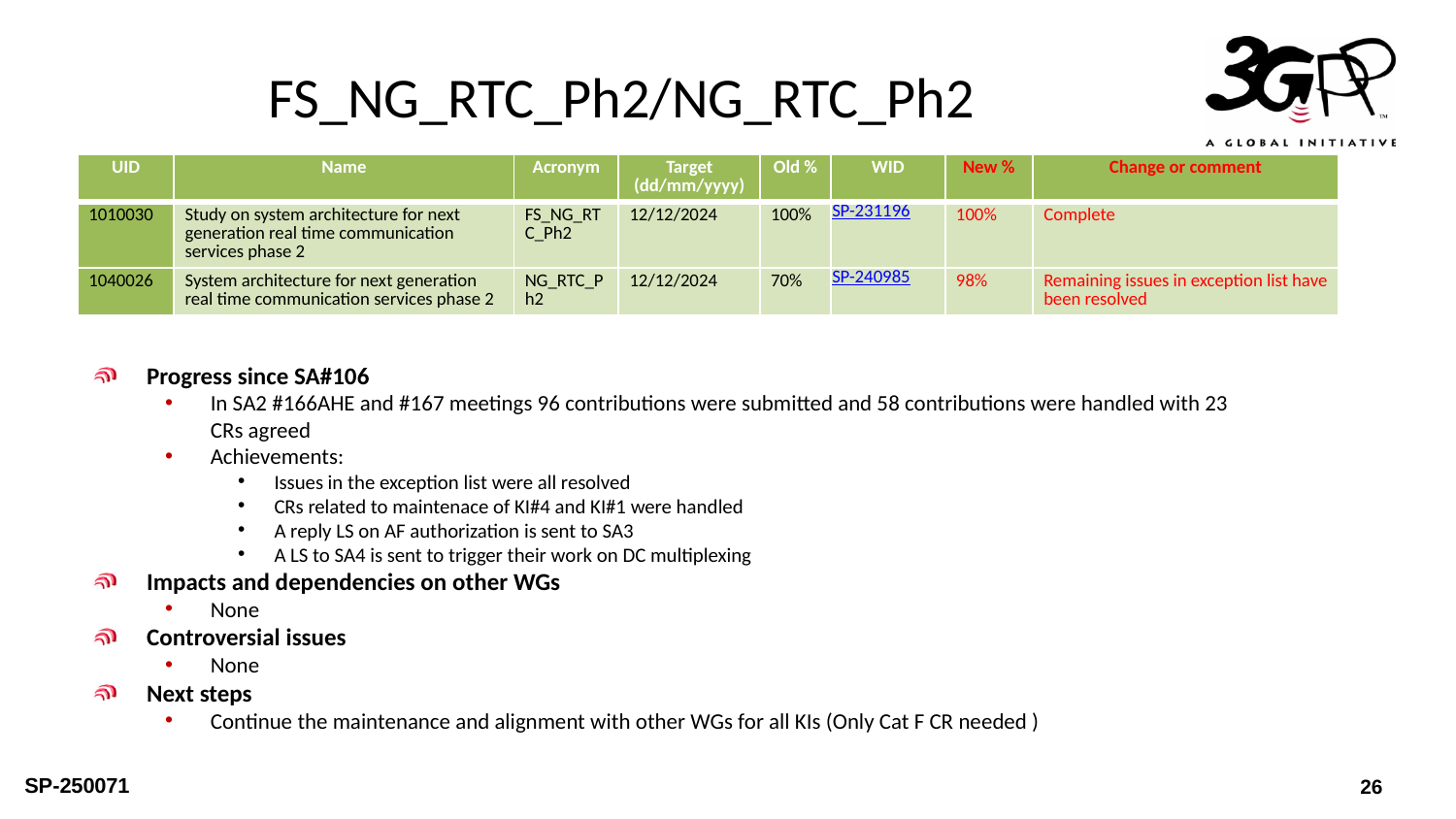

# FS_NG_RTC_Ph2/NG_RTC_Ph2
| UID | Name | Acronym | Target (dd/mm/yyyy) | Old % | WID | New % | Change or comment |
| --- | --- | --- | --- | --- | --- | --- | --- |
| 1010030 | Study on system architecture for next generation real time communication services phase 2 | FS\_NG\_RTC\_Ph2 | 12/12/2024 | 100% | SP-231196 | 100% | Complete |
| 1040026 | System architecture for next generation real time communication services phase 2 | NG\_RTC\_Ph2 | 12/12/2024 | 70% | SP-240985 | 98% | Remaining issues in exception list have been resolved |
Progress since SA#106
In SA2 #166AHE and #167 meetings 96 contributions were submitted and 58 contributions were handled with 23 CRs agreed
Achievements:
Issues in the exception list were all resolved
CRs related to maintenace of KI#4 and KI#1 were handled
A reply LS on AF authorization is sent to SA3
A LS to SA4 is sent to trigger their work on DC multiplexing
Impacts and dependencies on other WGs
None
Controversial issues
None
Next steps
Continue the maintenance and alignment with other WGs for all KIs (Only Cat F CR needed )